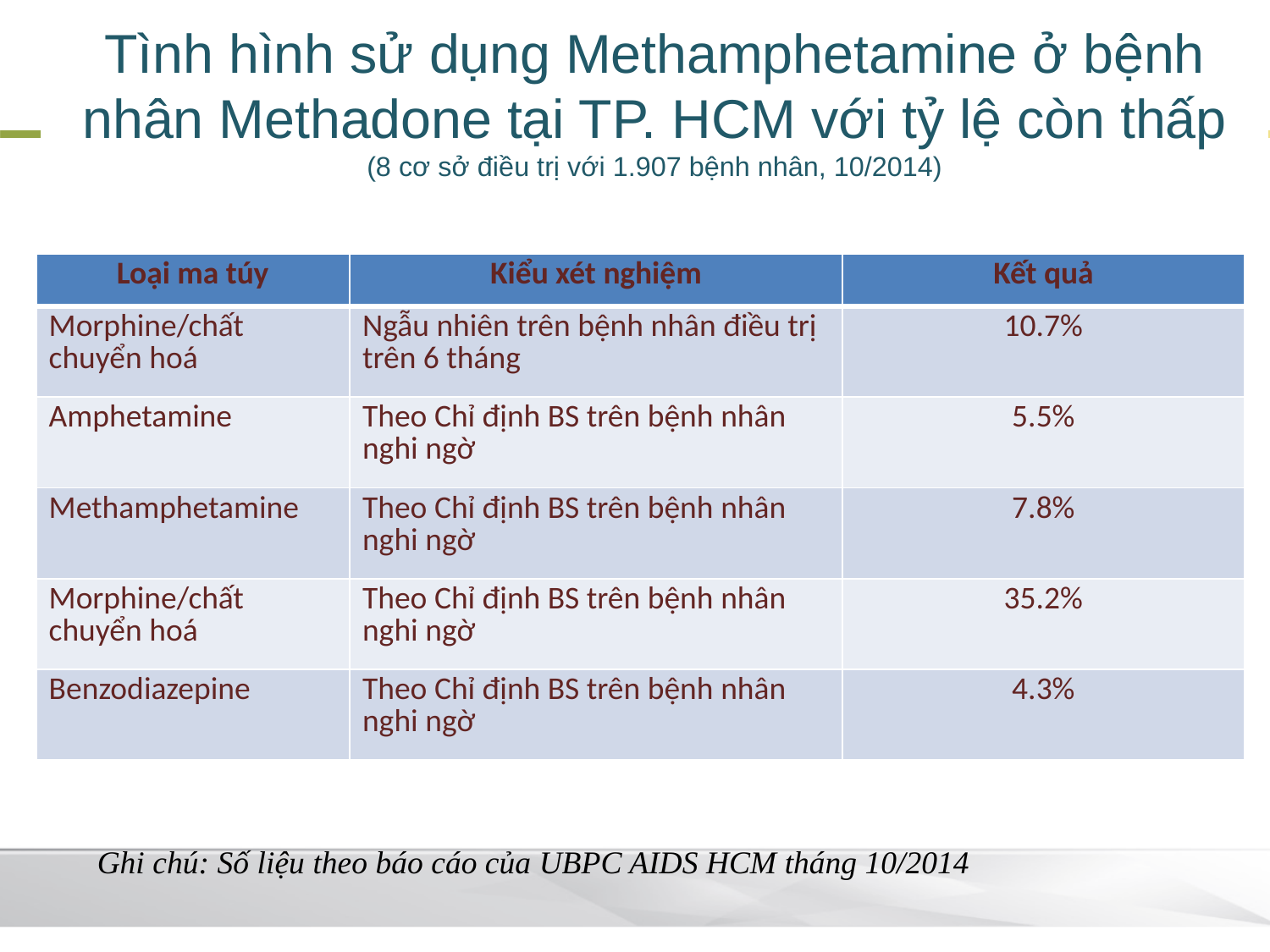

# Tình hình sử dụng Methamphetamine ở bệnh nhân Methadone tại TP. HCM với tỷ lệ còn thấp (8 cơ sở điều trị với 1.907 bệnh nhân, 10/2014)
| Loại ma túy | Kiểu xét nghiệm | Kết quả |
| --- | --- | --- |
| Morphine/chất chuyển hoá | Ngẫu nhiên trên bệnh nhân điều trị trên 6 tháng | 10.7% |
| Amphetamine | Theo Chỉ định BS trên bệnh nhân nghi ngờ | 5.5% |
| Methamphetamine | Theo Chỉ định BS trên bệnh nhân nghi ngờ | 7.8% |
| Morphine/chất chuyển hoá | Theo Chỉ định BS trên bệnh nhân nghi ngờ | 35.2% |
| Benzodiazepine | Theo Chỉ định BS trên bệnh nhân nghi ngờ | 4.3% |
Ghi chú: Số liệu theo báo cáo của UBPC AIDS HCM tháng 10/2014